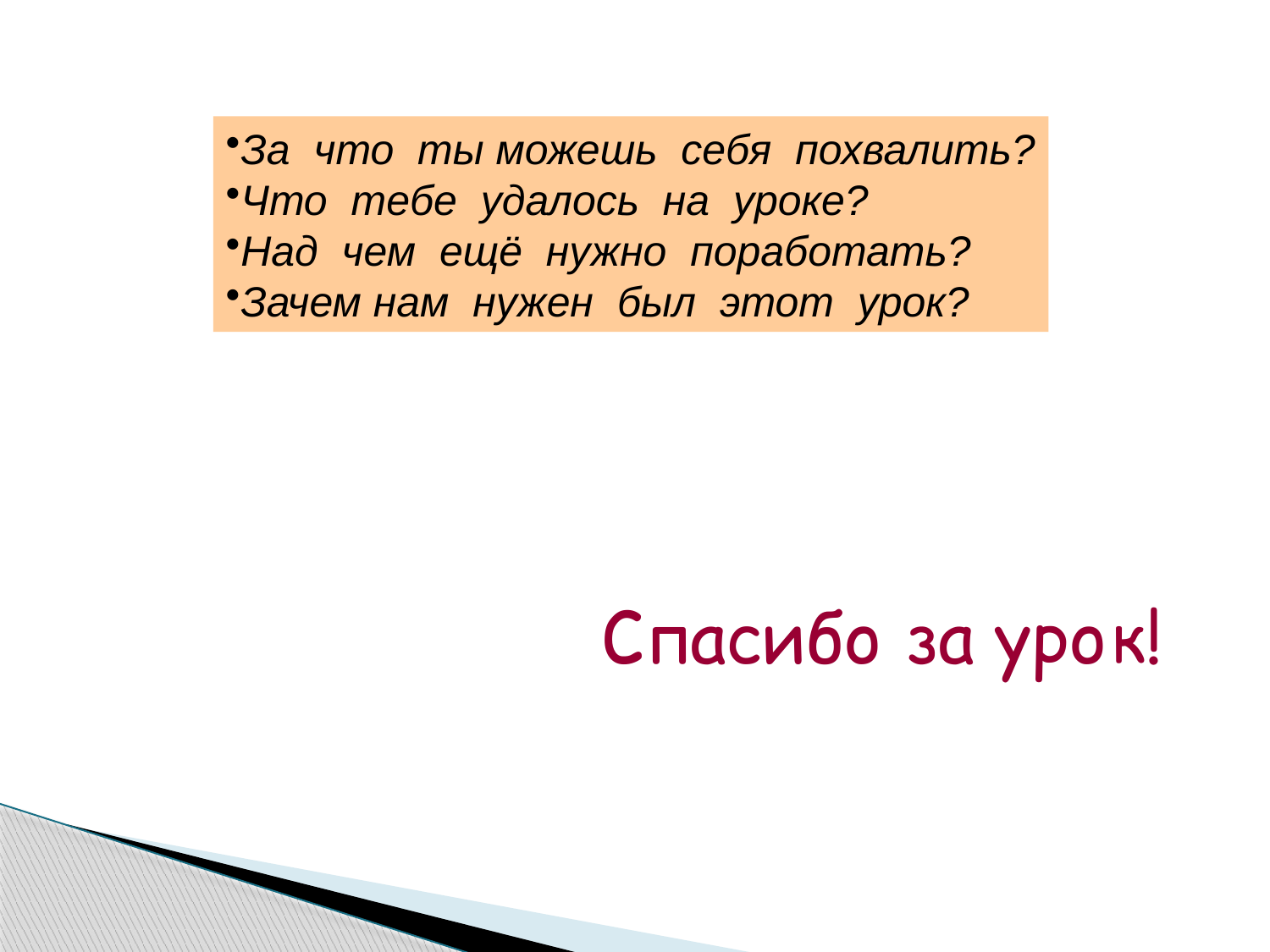

За  что  ты можешь  себя  похвалить?
Что  тебе  удалось  на  уроке?
Над  чем  ещё  нужно  поработать?
Зачем нам  нужен  был  этот  урок?

Спасибо за урок!